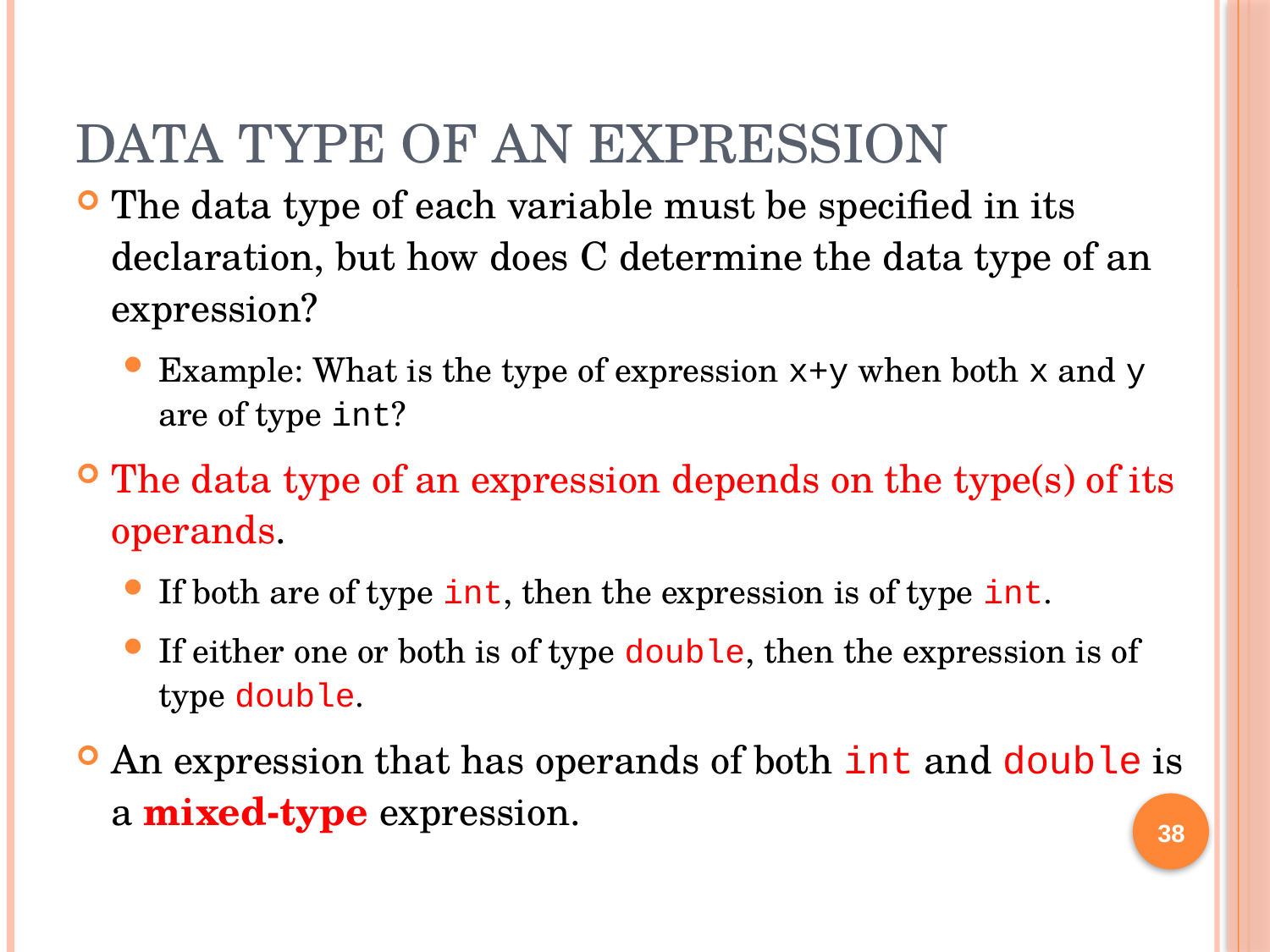

# Data Type of an Expression
The data type of each variable must be specified in its declaration, but how does C determine the data type of an expression?
Example: What is the type of expression x+y when both x and y are of type int?
The data type of an expression depends on the type(s) of its operands.
If both are of type int, then the expression is of type int.
If either one or both is of type double, then the expression is of type double.
An expression that has operands of both int and double is a mixed-type expression.
38